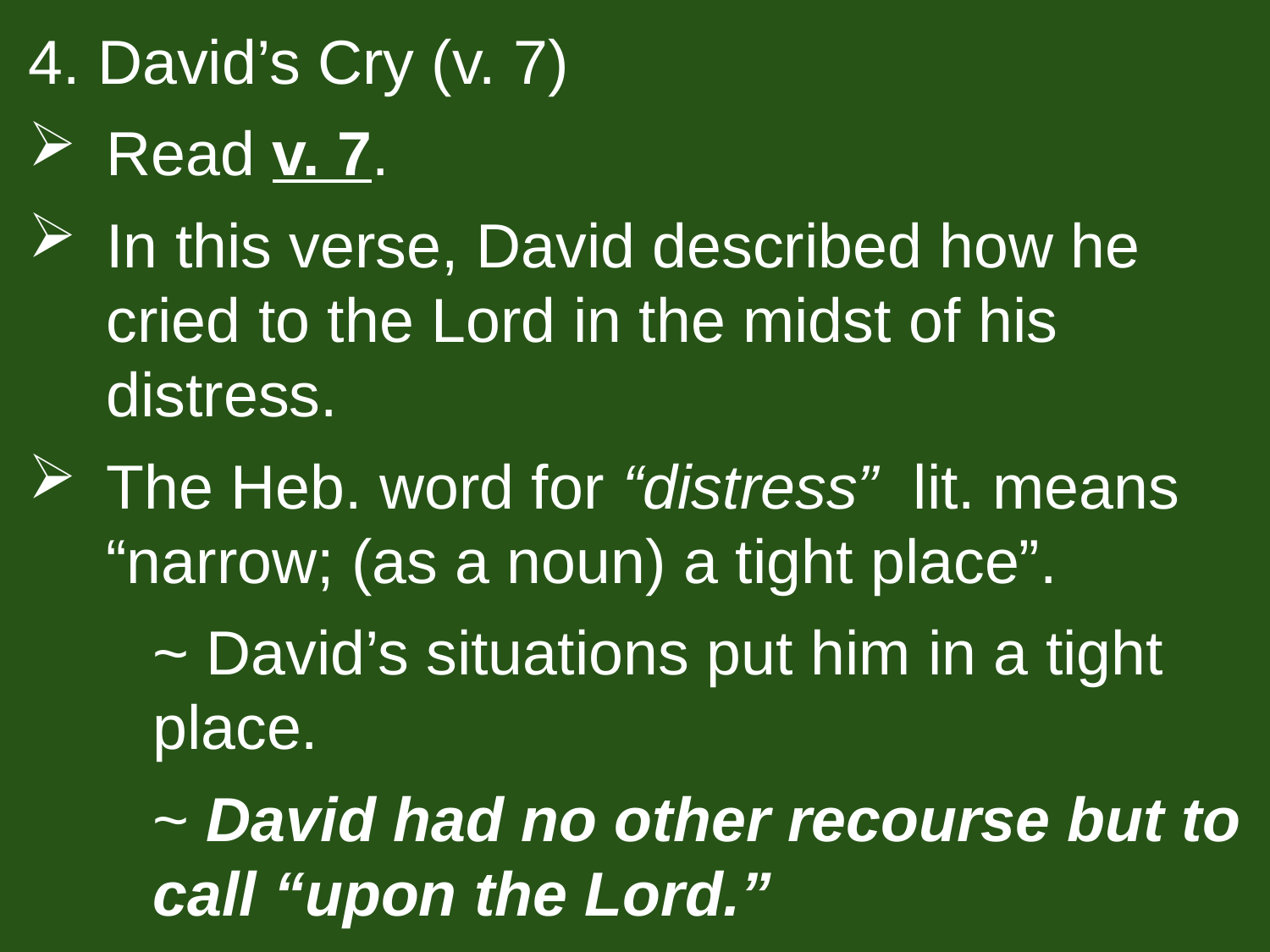

4. David’s Cry (v. 7)
Read v. 7.
In this verse, David described how he cried to the Lord in the midst of his distress.
The Heb. word for “distress”  lit. means “narrow; (as a noun) a tight place”.
		~ David’s situations put him in a tight 						place.
	~ David had no other recourse but to 			call “upon the Lord.”